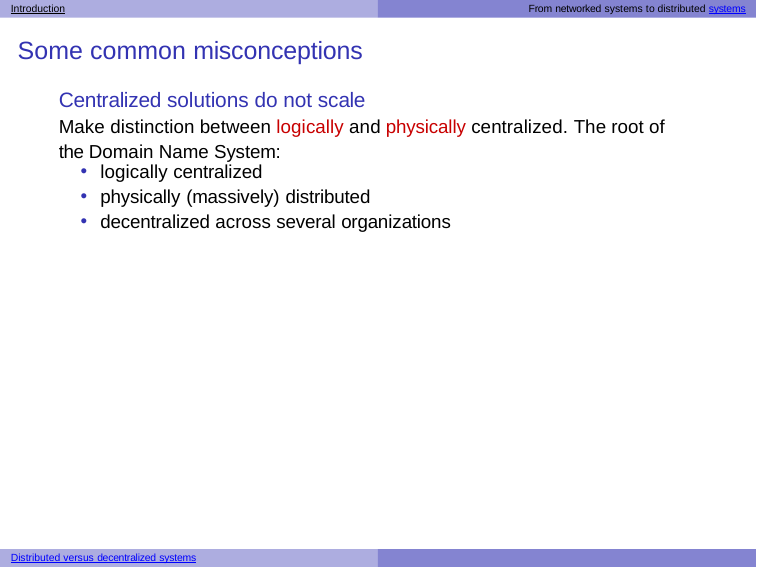

Introduction	From networked systems to distributed systems
# Some common misconceptions
Centralized solutions do not scale
Make distinction between logically and physically centralized. The root of the Domain Name System:
logically centralized
physically (massively) distributed
decentralized across several organizations

Distributed versus decentralized systems